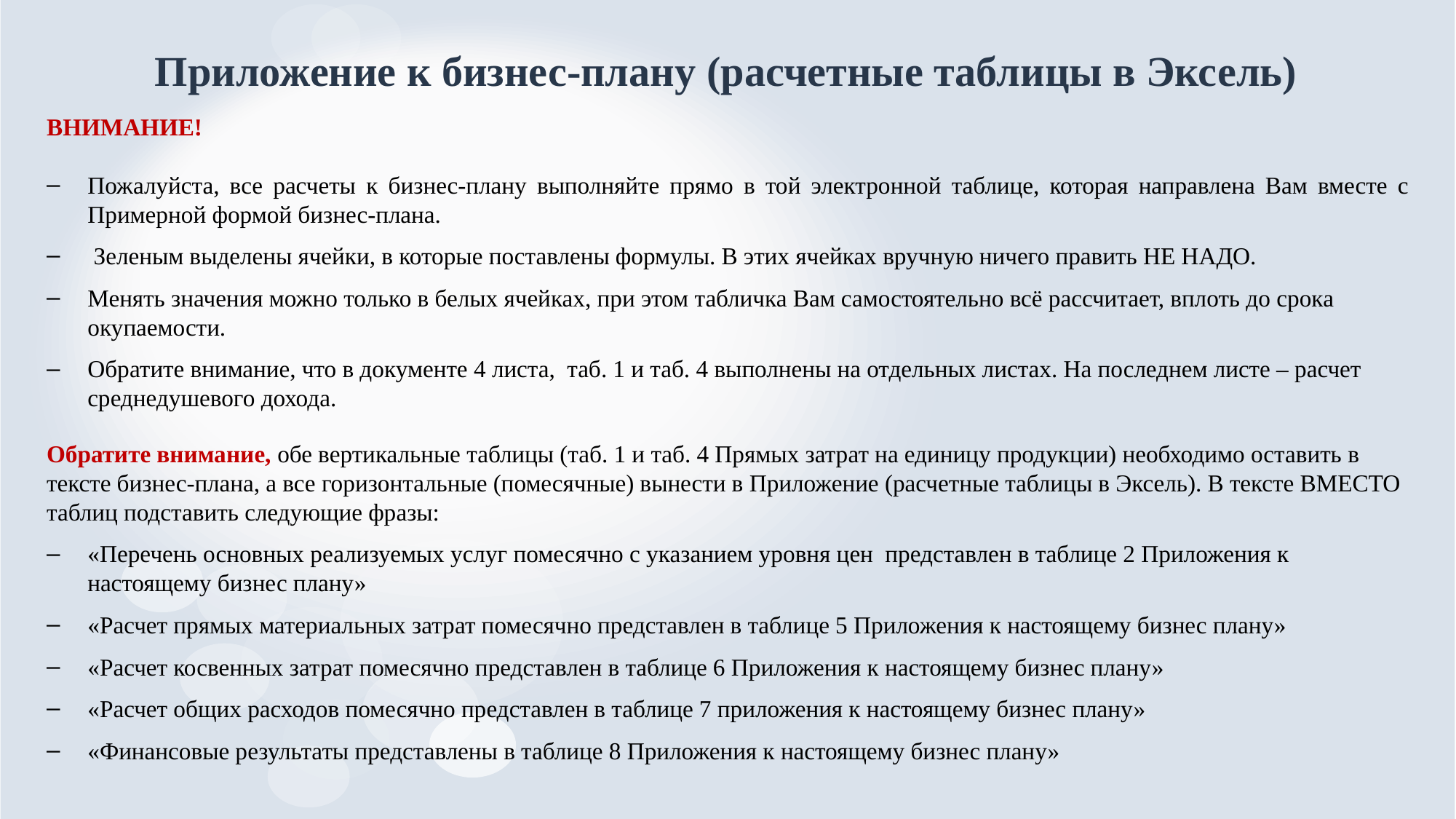

# Приложение к бизнес-плану (расчетные таблицы в Эксель)
ВНИМАНИЕ!

Пожалуйста, все расчеты к бизнес-плану выполняйте прямо в той электронной таблице, которая направлена Вам вместе с Примерной формой бизнес-плана.
 Зеленым выделены ячейки, в которые поставлены формулы. В этих ячейках вручную ничего править НЕ НАДО.
Менять значения можно только в белых ячейках, при этом табличка Вам самостоятельно всё рассчитает, вплоть до срока окупаемости.
Обратите внимание, что в документе 4 листа,  таб. 1 и таб. 4 выполнены на отдельных листах. На последнем листе – расчет среднедушевого дохода.
Обратите внимание, обе вертикальные таблицы (таб. 1 и таб. 4 Прямых затрат на единицу продукции) необходимо оставить в тексте бизнес-плана, а все горизонтальные (помесячные) вынести в Приложение (расчетные таблицы в Эксель). В тексте ВМЕСТО таблиц подставить следующие фразы:
«Перечень основных реализуемых услуг помесячно с указанием уровня цен  представлен в таблице 2 Приложения к настоящему бизнес плану»
«Расчет прямых материальных затрат помесячно представлен в таблице 5 Приложения к настоящему бизнес плану»
«Расчет косвенных затрат помесячно представлен в таблице 6 Приложения к настоящему бизнес плану»
«Расчет общих расходов помесячно представлен в таблице 7 приложения к настоящему бизнес плану»
«Финансовые результаты представлены в таблице 8 Приложения к настоящему бизнес плану»